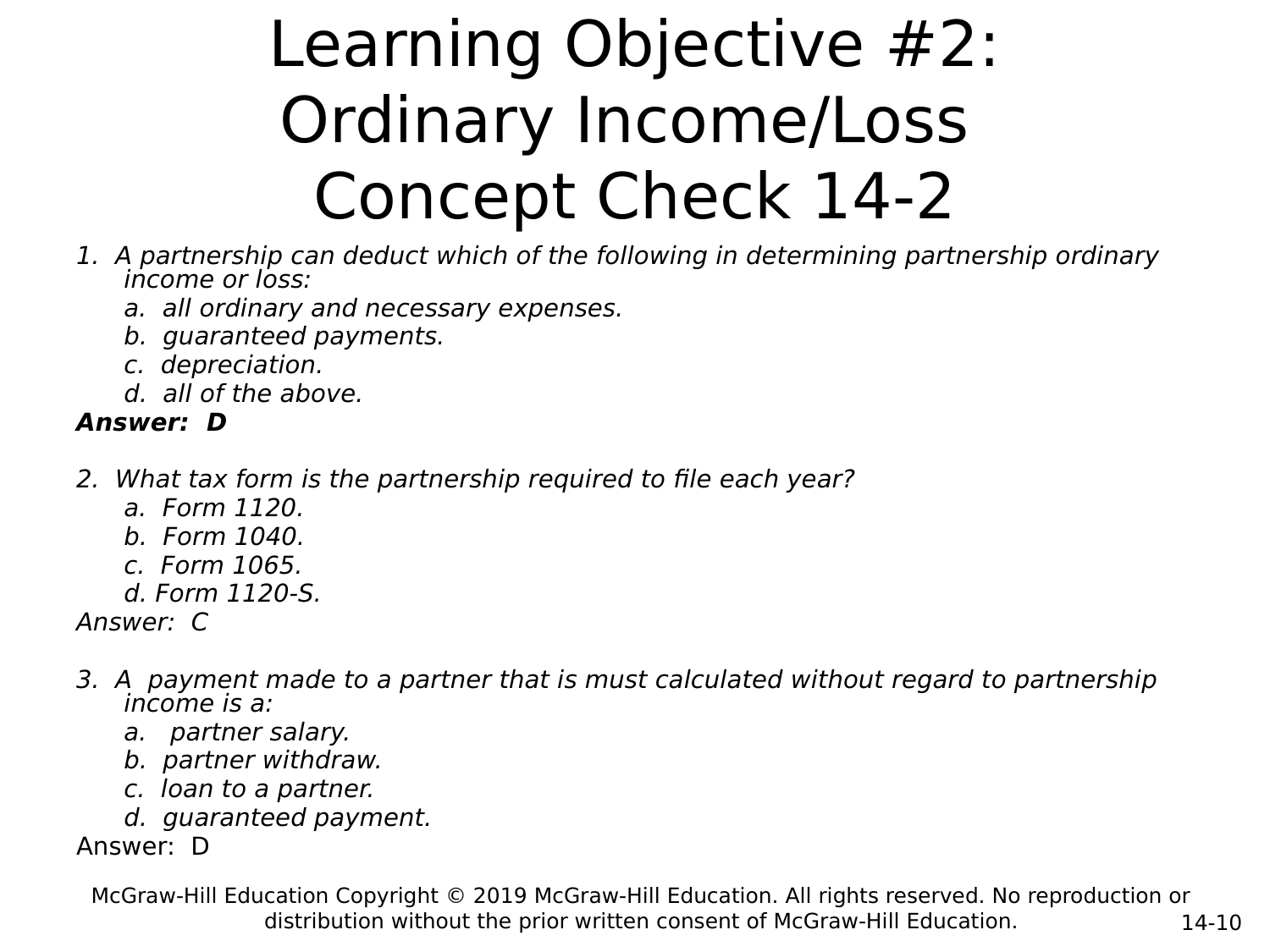

# Learning Objective #2: Ordinary Income/Loss Concept Check 14-2
1.  A partnership can deduct which of the following in determining partnership ordinary income or loss:
	a.  all ordinary and necessary expenses.
	b.  guaranteed payments.
	c.  depreciation.
	d.  all of the above.
Answer:  D

2.  What tax form is the partnership required to file each year?
	a.  Form 1120.
	b.  Form 1040.
	c.  Form 1065.
	d. Form 1120-S.
Answer:  C

3.  A  payment made to a partner that is must calculated without regard to partnership income is a:
	a.   partner salary.
	b.  partner withdraw.
	c.  loan to a partner.
	d.  guaranteed payment.
Answer:  D
McGraw-Hill Education Copyright © 2019 McGraw-Hill Education. All rights reserved. No reproduction or distribution without the prior written consent of McGraw-Hill Education.
14-10